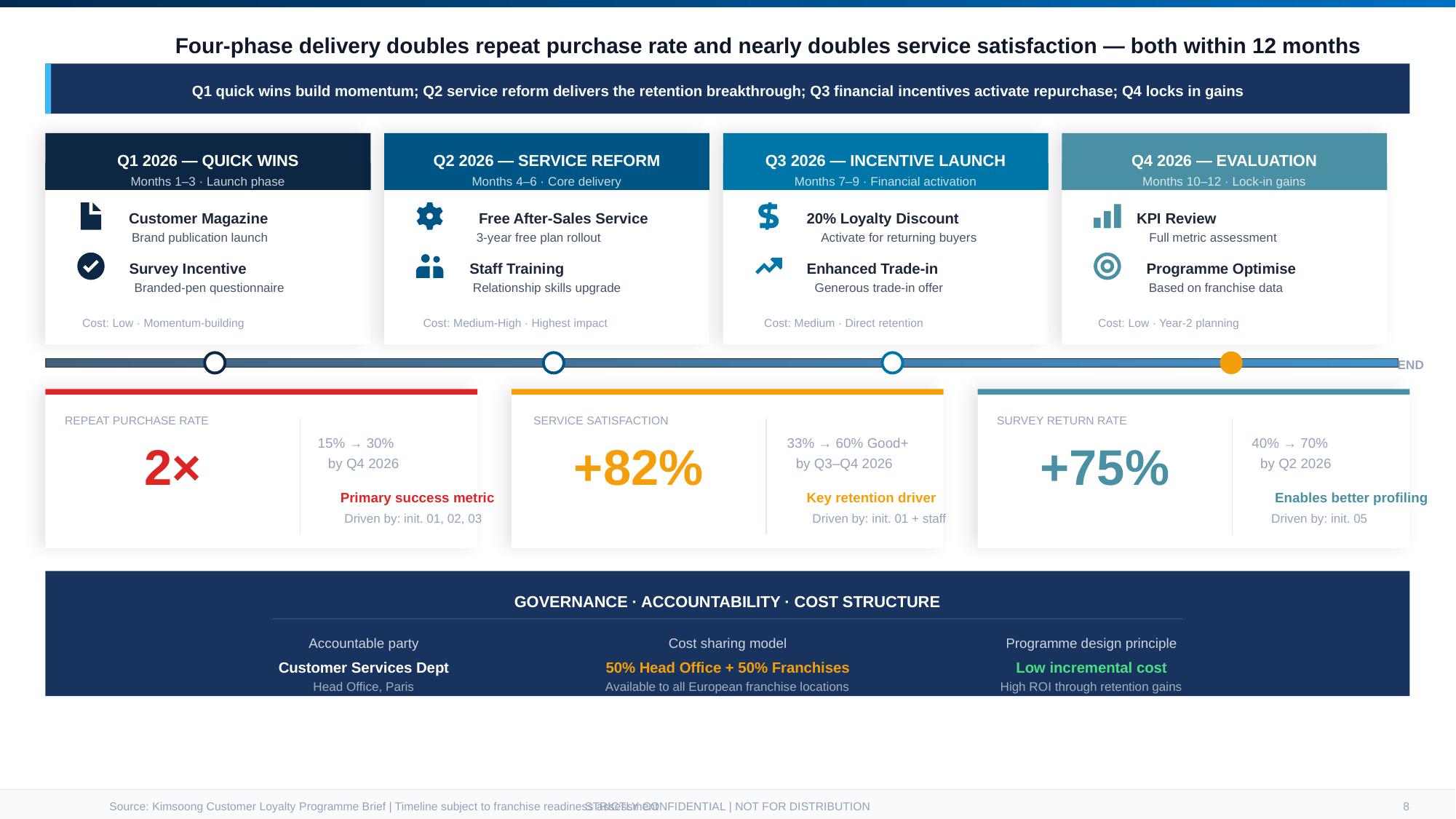

Four-phase delivery doubles repeat purchase rate and nearly doubles service satisfaction — both within 12 months

Q1 quick wins build momentum; Q2 service reform delivers the retention breakthrough; Q3 financial incentives activate repurchase; Q4 locks in gains

Q1 2026 — QUICK WINS
Q2 2026 — SERVICE REFORM
Q3 2026 — INCENTIVE LAUNCH
Q4 2026 — EVALUATION

Months 1–3 · Launch phase
Months 4–6 · Core delivery
Months 7–9 · Financial activation
Months 10–12 · Lock-in gains

Customer Magazine
Free After-Sales Service
20% Loyalty Discount
KPI Review
Brand publication launch
3-year free plan rollout
Activate for returning buyers
Full metric assessment

Survey Incentive
Staff Training
Enhanced Trade-in
Programme Optimise
Branded-pen questionnaire
Relationship skills upgrade
Generous trade-in offer
Based on franchise data
Cost: Low · Momentum-building
Cost: Medium-High · Highest impact
Cost: Medium · Direct retention
Cost: Low · Year-2 planning

END

REPEAT PURCHASE RATE
SERVICE SATISFACTION
SURVEY RETURN RATE

15% → 30%
33% → 60% Good+
40% → 70%
2×
+82%
+75%
by Q4 2026
by Q3–Q4 2026
by Q2 2026
Primary success metric
Key retention driver
Enables better profiling
Driven by: init. 01, 02, 03
Driven by: init. 01 + staff
Driven by: init. 05

GOVERNANCE · ACCOUNTABILITY · COST STRUCTURE

Accountable party
Cost sharing model
Programme design principle
Customer Services Dept
50% Head Office + 50% Franchises
Low incremental cost
Head Office, Paris
Available to all European franchise locations
High ROI through retention gains

Source: Kimsoong Customer Loyalty Programme Brief | Timeline subject to franchise readiness assessment
STRICTLY CONFIDENTIAL | NOT FOR DISTRIBUTION
8